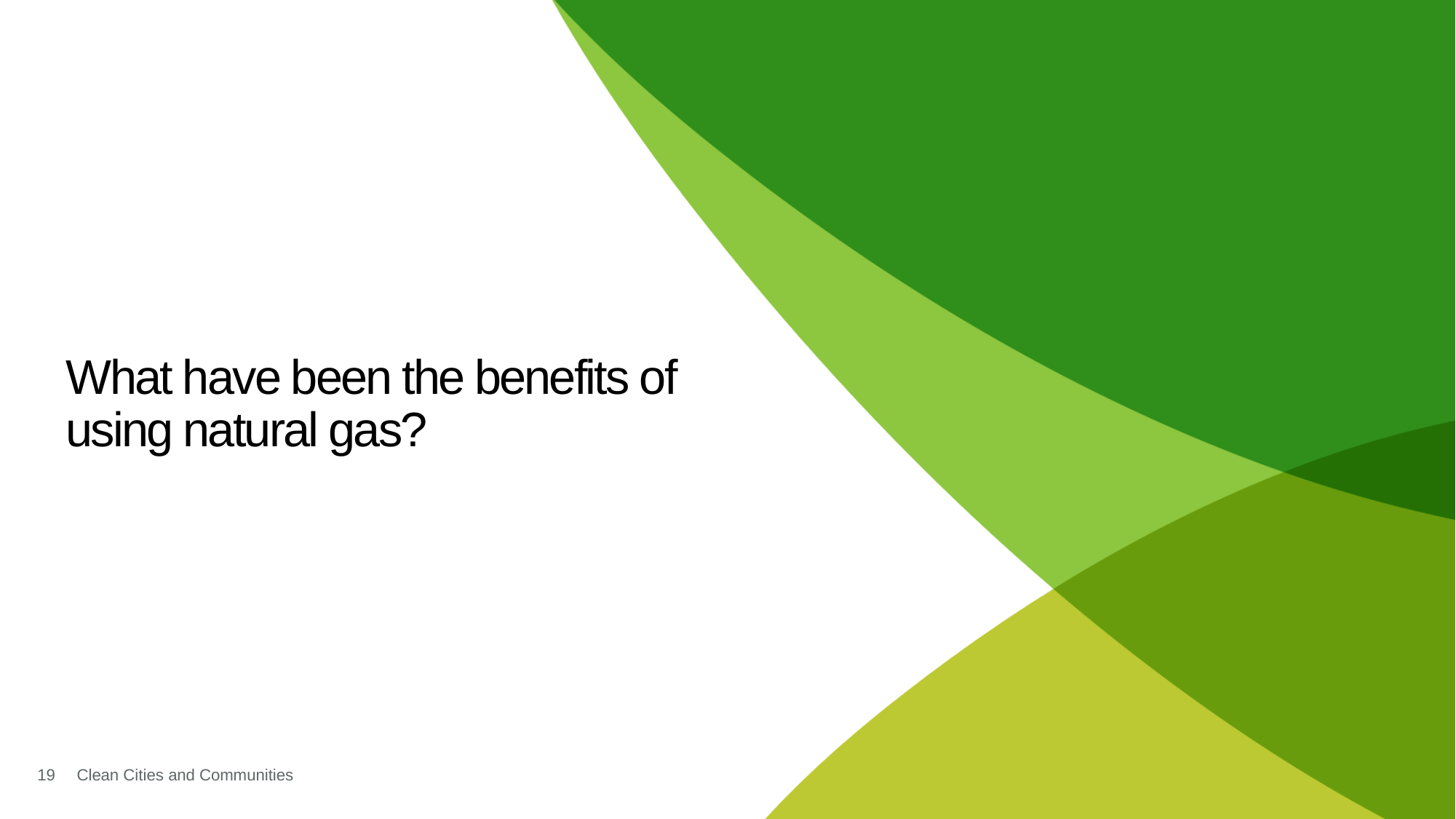

# What have been the benefits of using natural gas?
19
Clean Cities and Communities